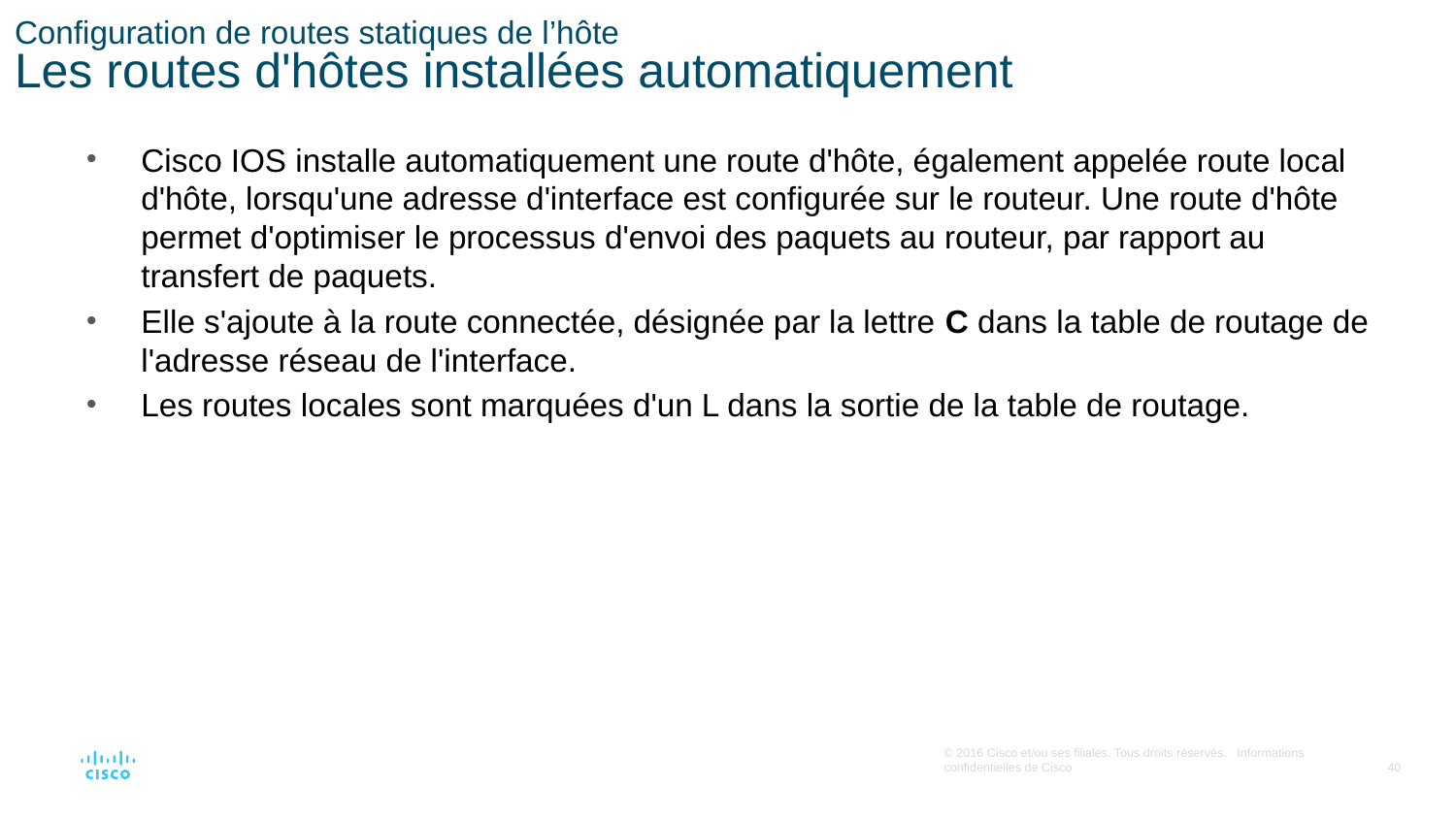

# Configuration de routes statiques de l’hôte Les routes d'hôtes installées automatiquement
Cisco IOS installe automatiquement une route d'hôte, également appelée route local d'hôte, lorsqu'une adresse d'interface est configurée sur le routeur. Une route d'hôte permet d'optimiser le processus d'envoi des paquets au routeur, par rapport au transfert de paquets.
Elle s'ajoute à la route connectée, désignée par la lettre C dans la table de routage de l'adresse réseau de l'interface.
Les routes locales sont marquées d'un L dans la sortie de la table de routage.